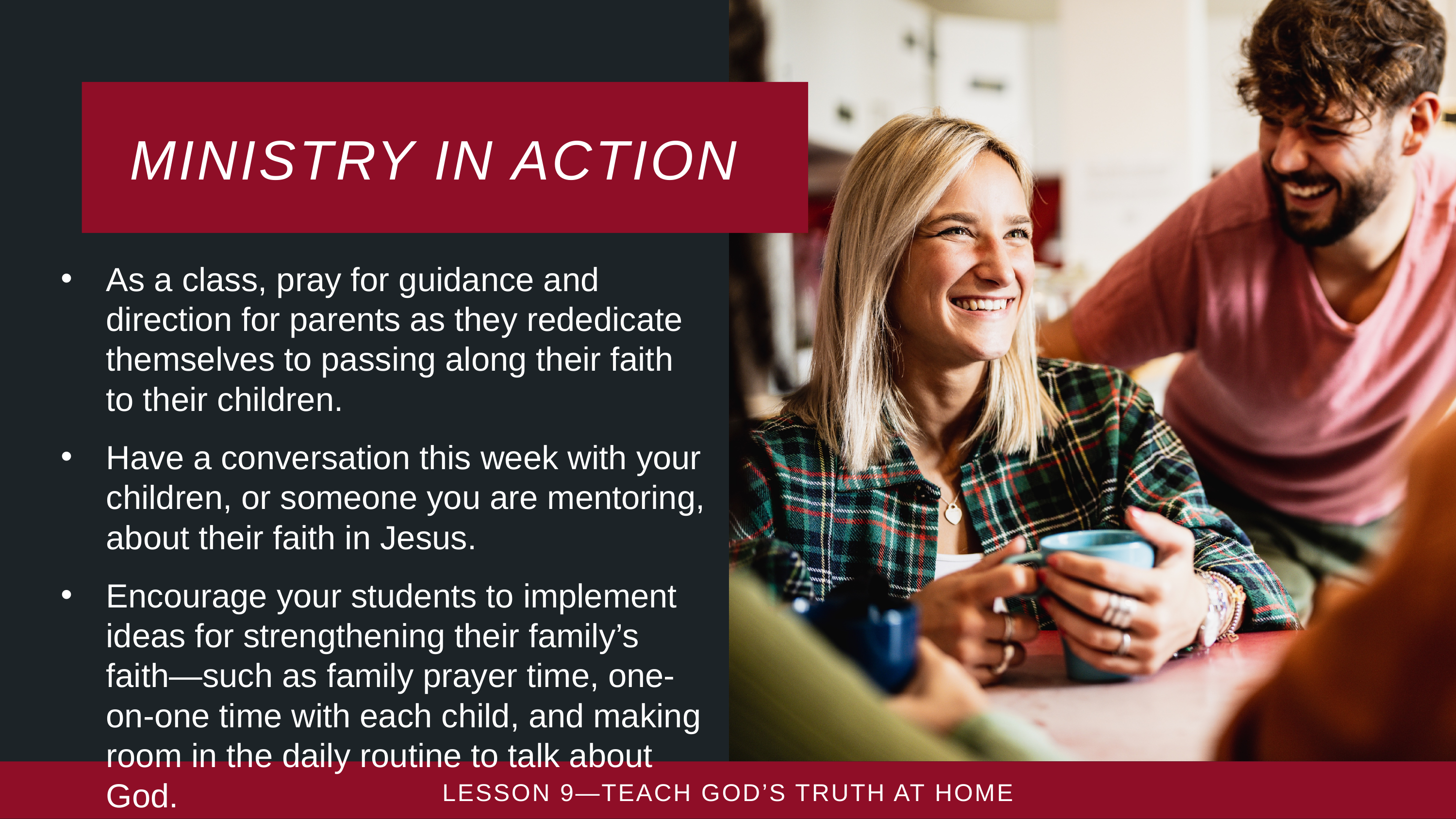

As a class, pray for guidance and direction for parents as they rededicate themselves to passing along their faith to their children.
Have a conversation this week with your children, or someone you are mentoring, about their faith in Jesus.
Encourage your students to implement ideas for strengthening their family’s faith—such as family prayer time, one-on-one time with each child, and making room in the daily routine to talk about God.